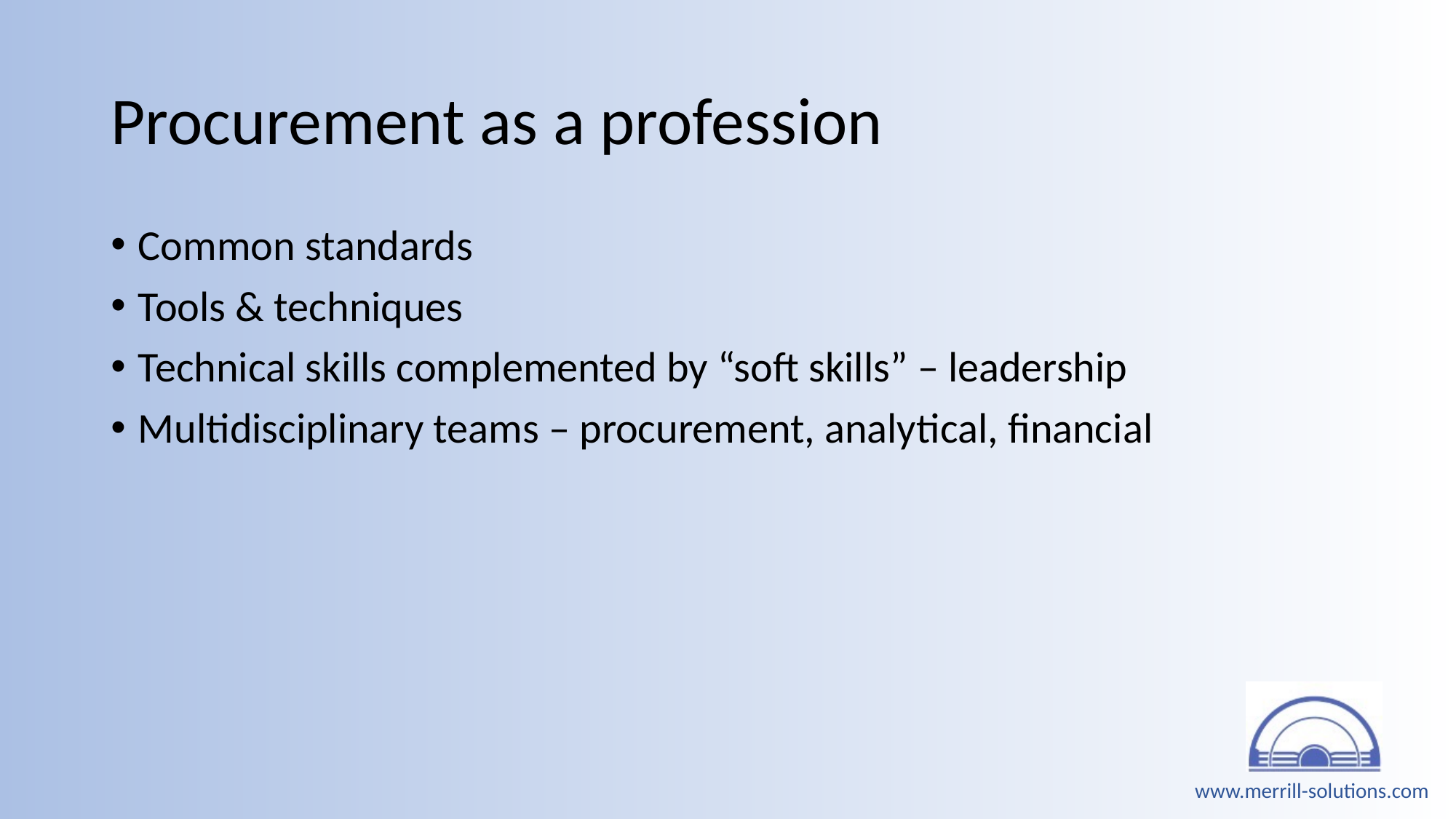

# Procurement as a profession
Common standards
Tools & techniques
Technical skills complemented by “soft skills” – leadership
Multidisciplinary teams – procurement, analytical, financial